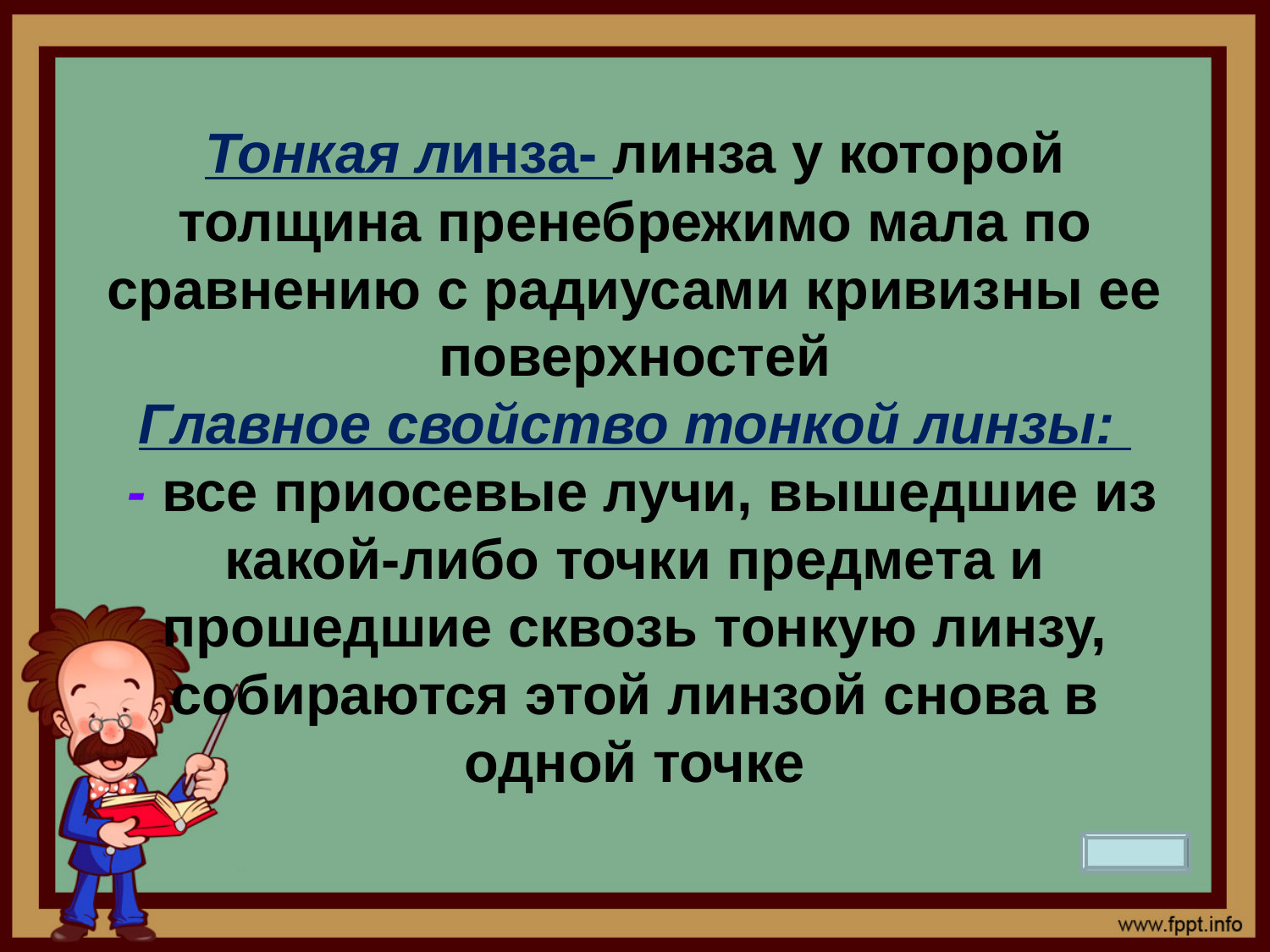

# Тонкая линза- линза у которой толщина пренебрежимо мала по сравнению с радиусами кривизны ее поверхностей Главное свойство тонкой линзы: - все приосевые лучи, вышедшие из какой-либо точки предмета и прошедшие сквозь тонкую линзу, собираются этой линзой снова в одной точке